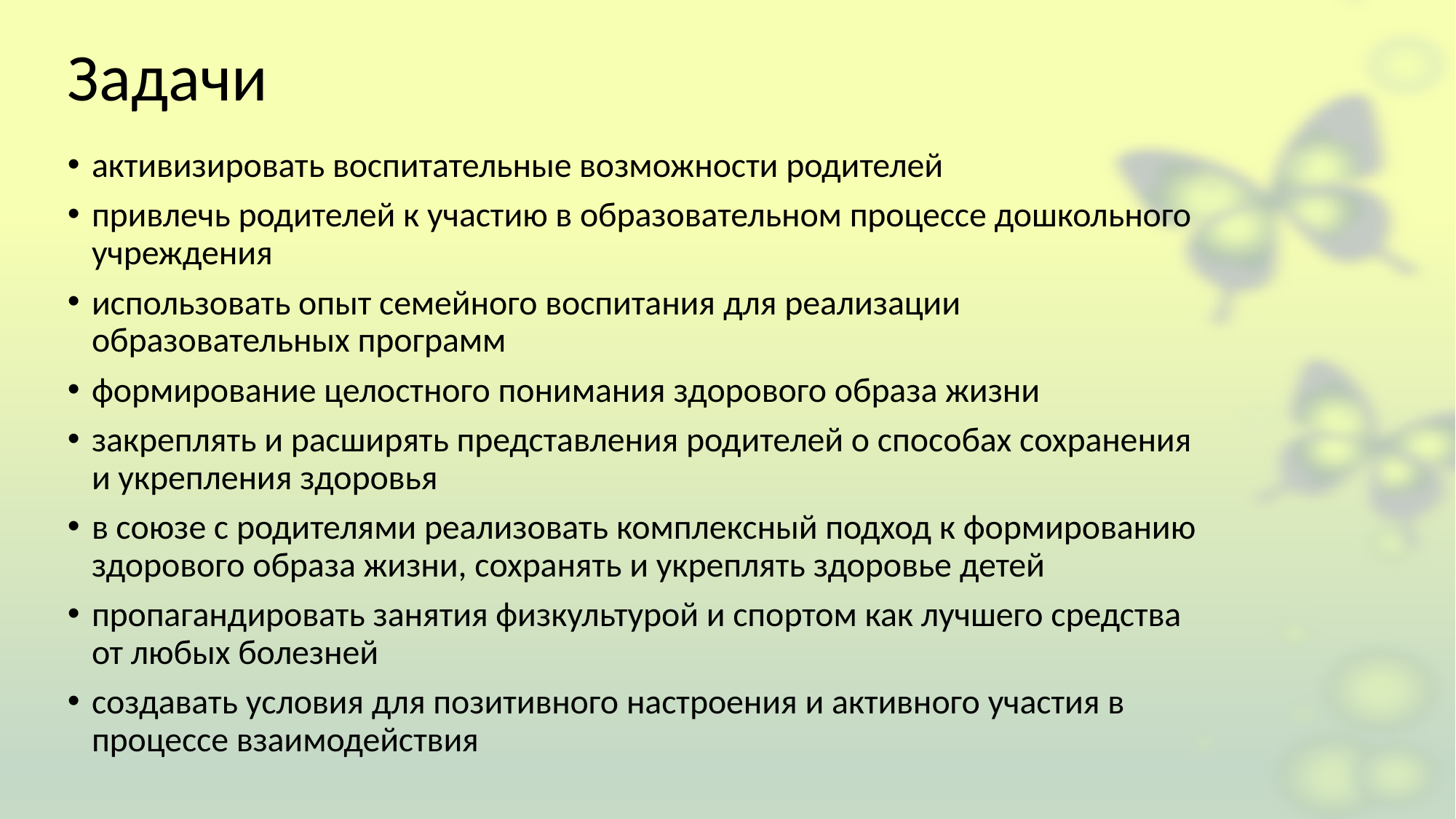

# Задачи
активизировать воспитательные возможности родителей
привлечь родителей к участию в образовательном процессе дошкольного учреждения
использовать опыт семейного воспитания для реализации образовательных программ
формирование целостного понимания здорового образа жизни
закреплять и расширять представления родителей о способах сохранения и укрепления здоровья
в союзе с родителями реализовать комплексный подход к формированию здорового образа жизни, сохранять и укреплять здоровье детей
пропагандировать занятия физкультурой и спортом как лучшего средства от любых болезней
создавать условия для позитивного настроения и активного участия в процессе взаимодействия